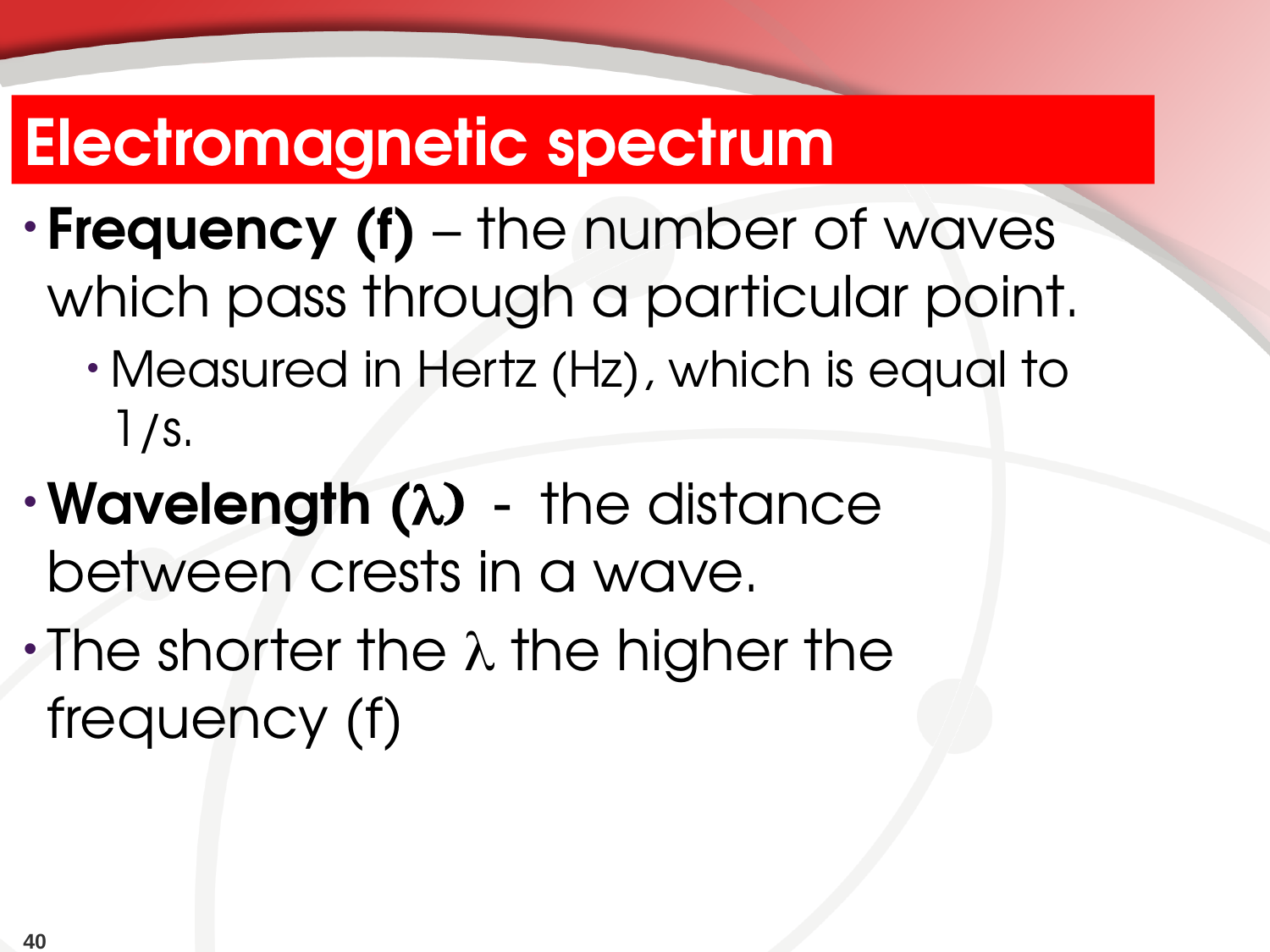

# Electromagnetic spectrum
Frequency (f) – the number of waves which pass through a particular point.
Measured in Hertz (Hz), which is equal to 1/s.
Wavelength (λ) − the distance between crests in a wave.
The shorter the λ the higher the frequency (f)

40